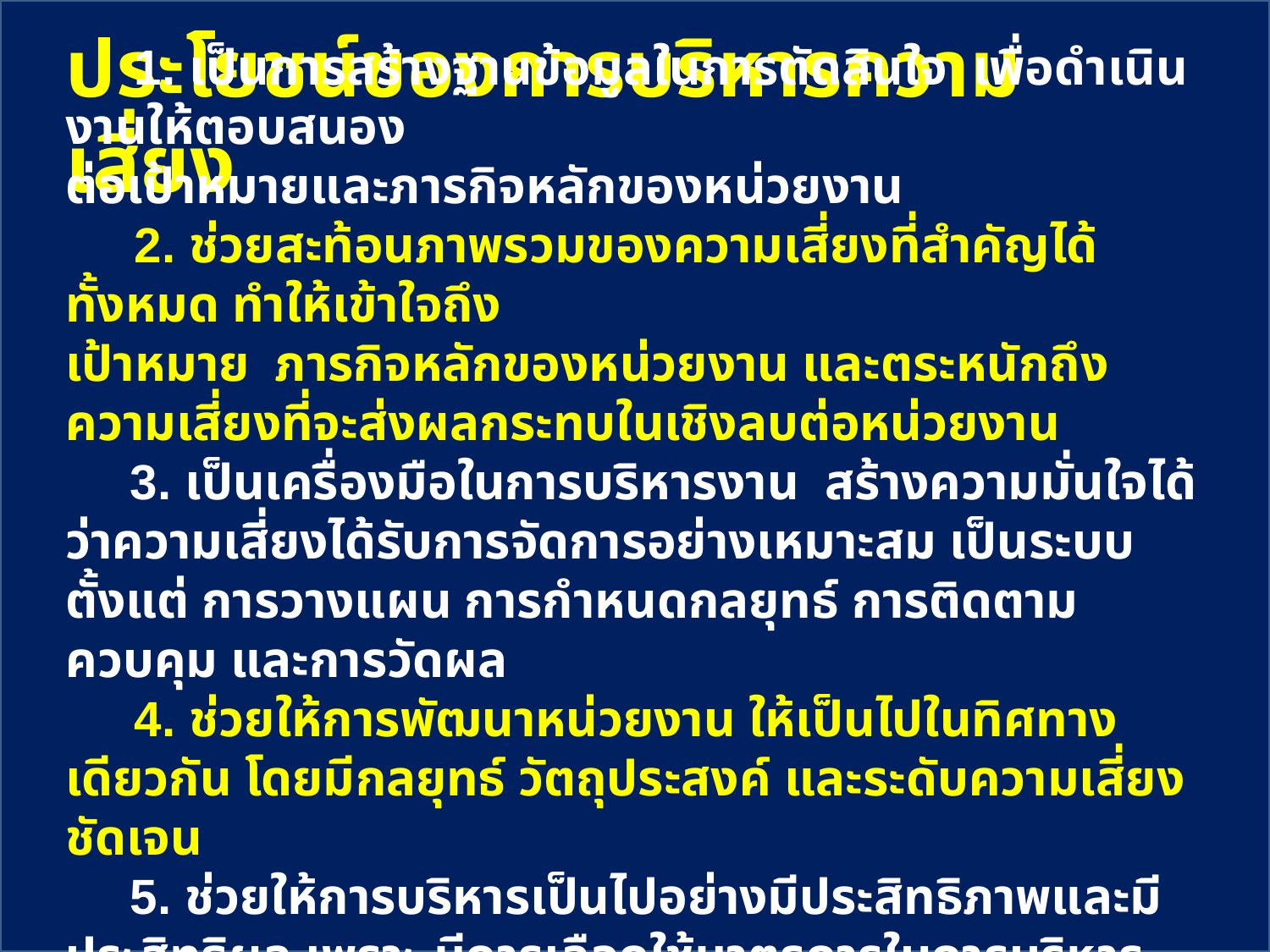

# ประโยชน์ของการบริหารความเสี่ยง
     1. เป็นการสร้างฐานข้อมูลในการตัดสินใจ  เพื่อดำเนินงานให้ตอบสนอง
ต่อเป้าหมายและภารกิจหลักของหน่วยงาน
     2. ช่วยสะท้อนภาพรวมของความเสี่ยงที่สำคัญได้ทั้งหมด ทำให้เข้าใจถึง
เป้าหมาย  ภารกิจหลักของหน่วยงาน และตระหนักถึงความเสี่ยงที่จะส่งผลกระทบในเชิงลบต่อหน่วยงาน
     3. เป็นเครื่องมือในการบริหารงาน  สร้างความมั่นใจได้ว่าความเสี่ยงได้รับการจัดการอย่างเหมาะสม เป็นระบบ ตั้งแต่ การวางแผน การกำหนดกลยุทธ์ การติดตามควบคุม และการวัดผล
     4. ช่วยให้การพัฒนาหน่วยงาน ให้เป็นไปในทิศทางเดียวกัน โดยมีกลยุทธ์ วัตถุประสงค์ และระดับความเสี่ยงชัดเจน
     5. ช่วยให้การบริหารเป็นไปอย่างมีประสิทธิภาพและมีประสิทธิผล เพราะ มีการเลือกใช้มาตรการในการบริหารความเสี่ยง